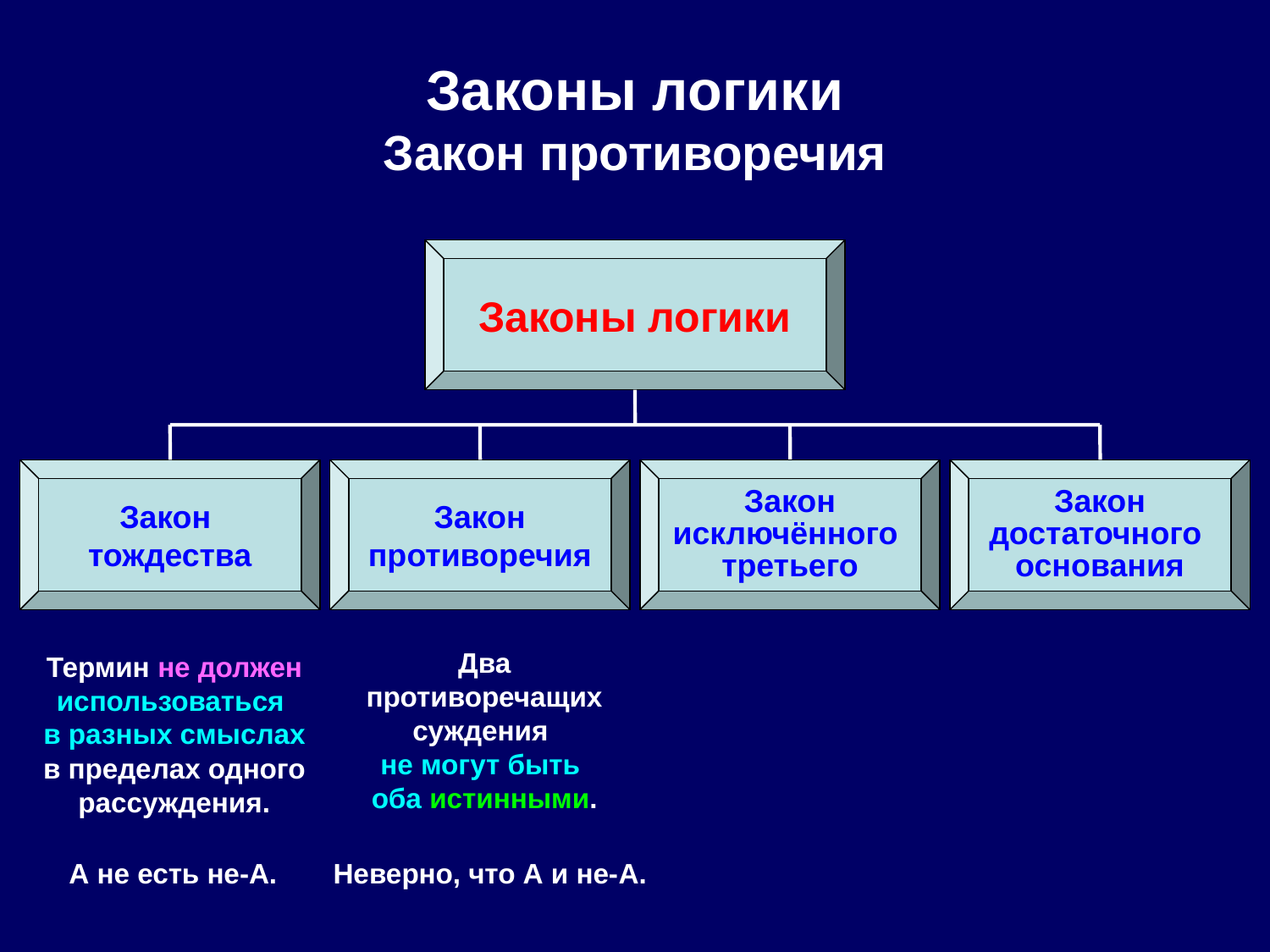

# Законы логики Закон противоречия
Законы логики

Закон
тождества
Закон противоречия
Закон исключённого
третьего
Закон достаточного
основания
Два противоречащих суждения
не могут быть
оба истинными.
Термин не должен использоваться
в разных смыслах в пределах одного рассуждения.
Неверно, что А и не-A.
А не есть не-А.